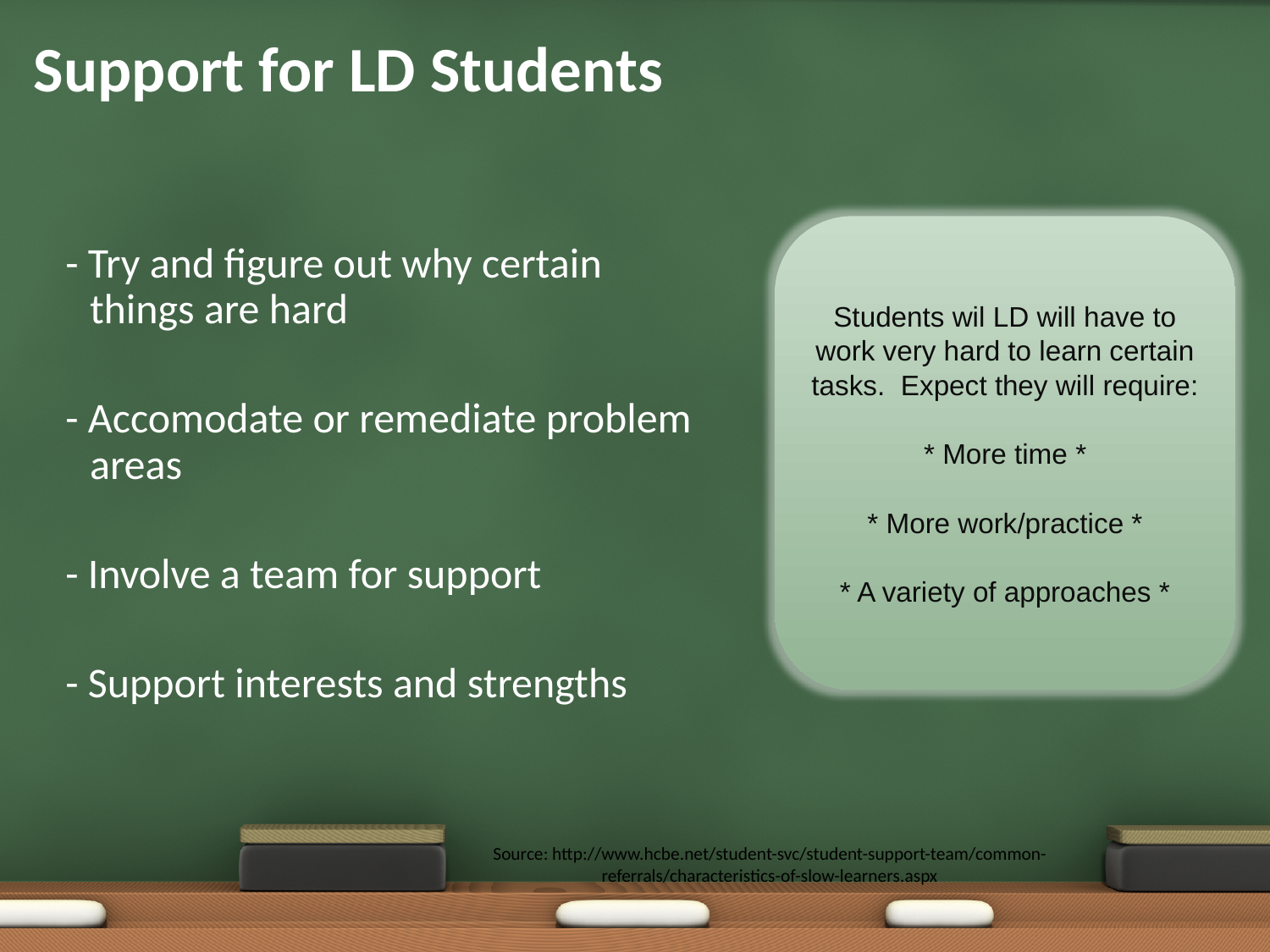

# Support for LD Students

- Try and figure out why certain things are hard

- Accomodate or remediate problem areas

- Involve a team for support

- Support interests and strengths

Students wil LD will have to work very hard to learn certain tasks.  Expect they will require:

* More time *

* More work/practice *

* A variety of approaches *
Source: http://www.hcbe.net/student-svc/student-support-team/common-referrals/characteristics-of-slow-learners.aspx